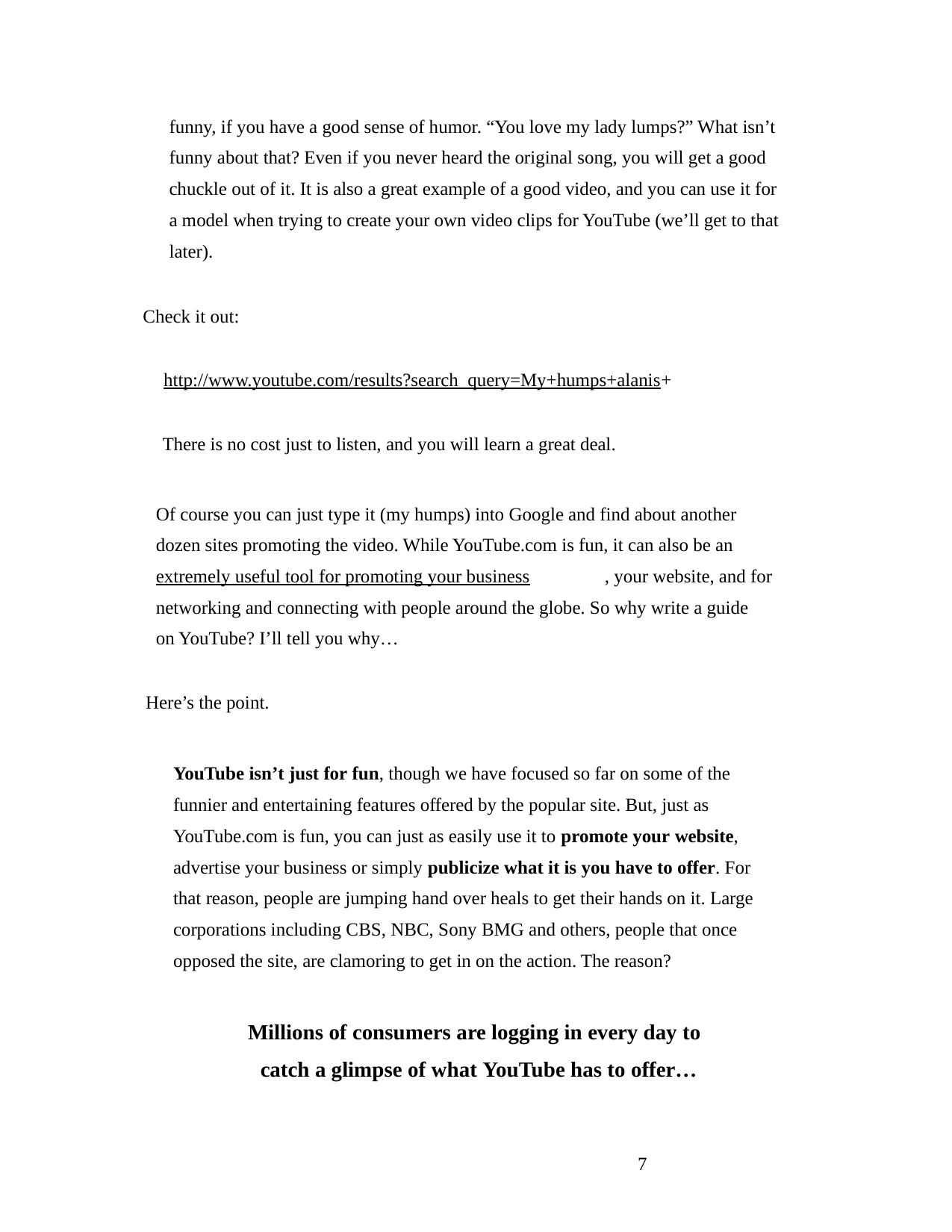

funny, if you have a good sense of humor. “You love my lady lumps?” What isn’t
funny about that? Even if you never heard the original song, you will get a good
chuckle out of it. It is also a great example of a good video, and you can use it for
a model when trying to create your own video clips for YouTube (we’ll get to that
later).
Check it out:
http://www.youtube.com/results?search_query=My+humps+alanis+
There is no cost just to listen, and you will learn a great deal.
Of course you can just type it (my humps) into Google and find about another
dozen sites promoting the video. While YouTube.com is fun, it can also be an
extremely useful tool for promoting your business                , your website, and for
networking and connecting with people around the globe. So why write a guide
on YouTube? I’ll tell you why…
Here’s the point.
YouTube isn’t just for fun, though we have focused so far on some of the
funnier and entertaining features offered by the popular site. But, just as
YouTube.com is fun, you can just as easily use it to promote your website,
advertise your business or simply publicize what it is you have to offer. For
that reason, people are jumping hand over heals to get their hands on it. Large
corporations including CBS, NBC, Sony BMG and others, people that once
opposed the site, are clamoring to get in on the action. The reason?
Millions of consumers are logging in every day to
	catch a glimpse of what YouTube has to offer…
7